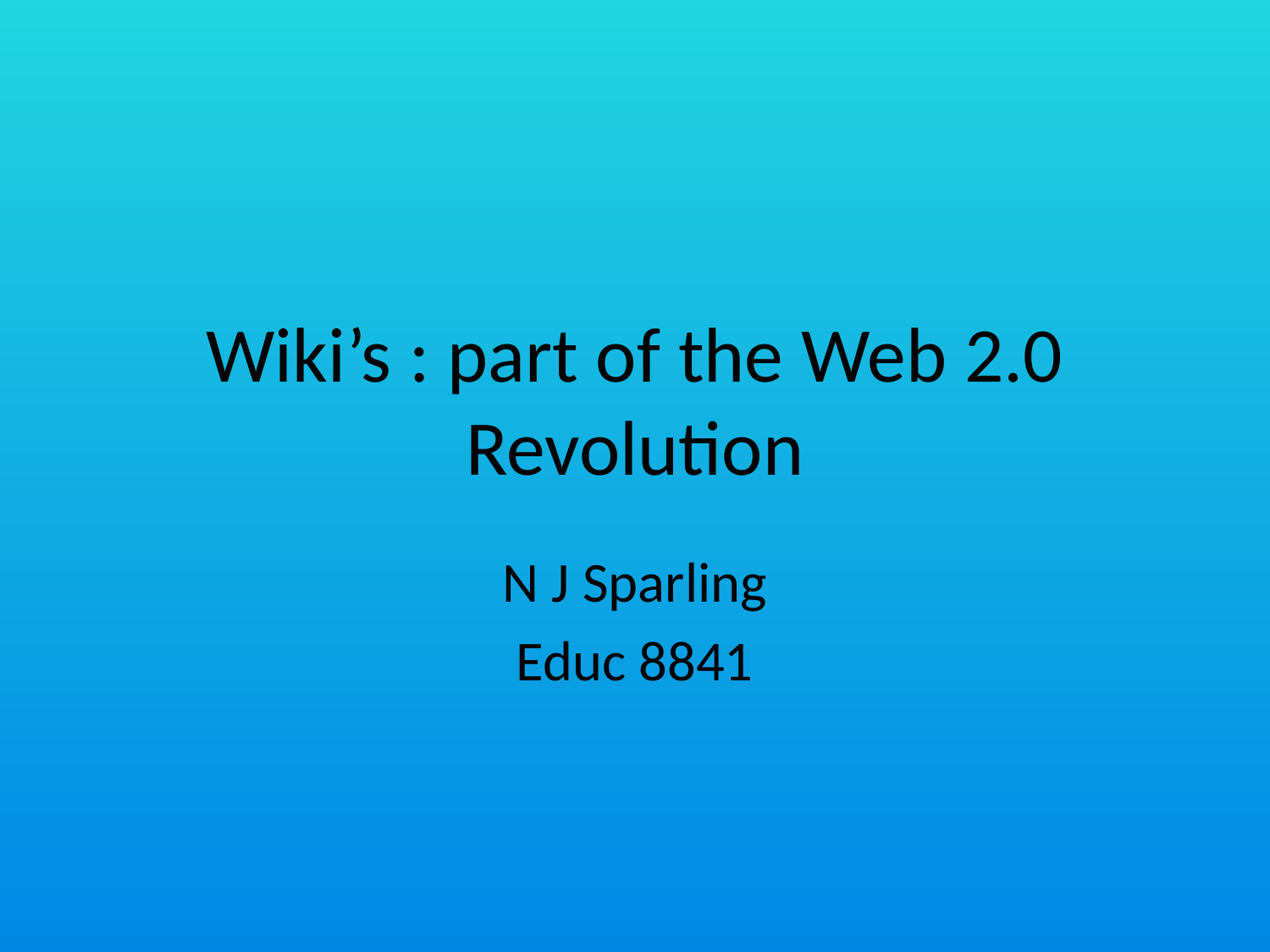

# Wiki’s : part of the Web 2.0 Revolution
N J Sparling
Educ 8841